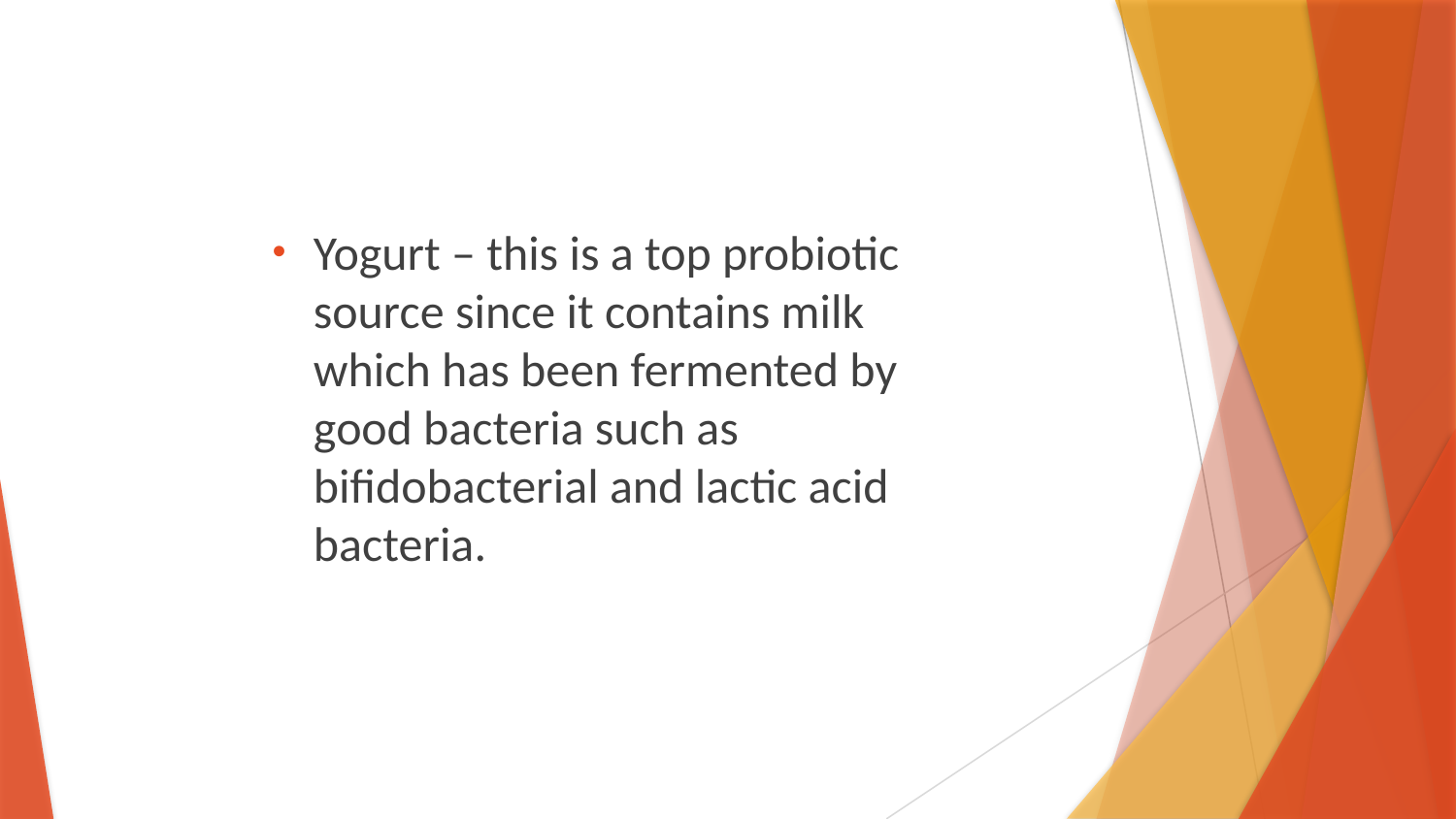

Yogurt – this is a top probiotic source since it contains milk which has been fermented by good bacteria such as bifidobacterial and lactic acid bacteria.